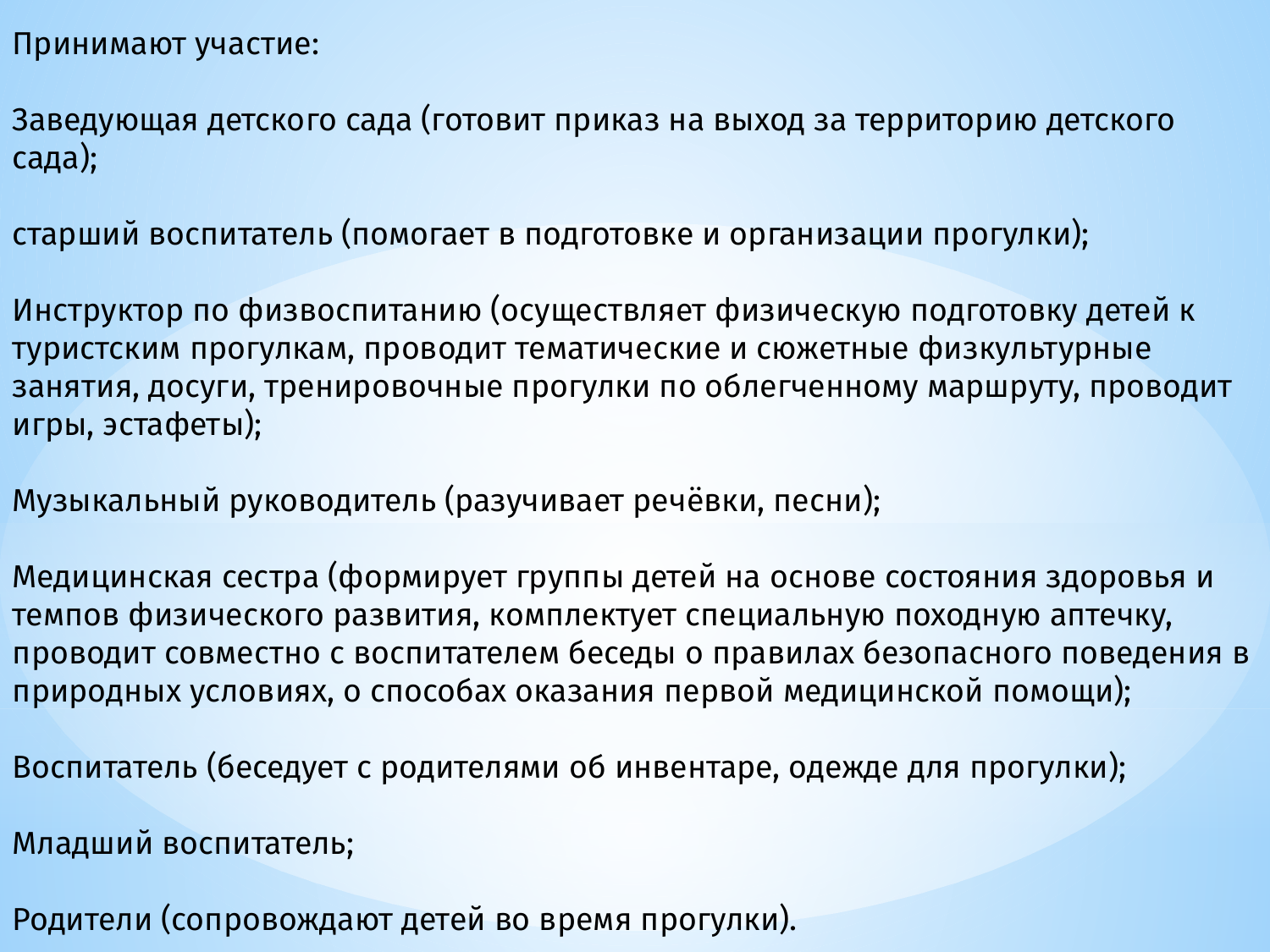

Принимают участие:
Заведующая детского сада (готовит приказ на выход за территорию детского сада);
старший воспитатель (помогает в подготовке и организации прогулки);
Инструктор по физвоспитанию (осуществляет физическую подготовку детей к туристским прогулкам, проводит тематические и сюжетные физкультурные занятия, досуги, тренировочные прогулки по облегченному маршруту, проводит игры, эстафеты);
Музыкальный руководитель (разучивает речёвки, песни);
Медицинская сестра (формирует группы детей на основе состояния здоровья и темпов физического развития, комплектует специальную походную аптечку, проводит совместно с воспитателем беседы о правилах безопасного поведения в природных условиях, о способах оказания первой медицинской помощи);
Воспитатель (беседует с родителями об инвентаре, одежде для прогулки);
Младший воспитатель;
Родители (сопровождают детей во время прогулки).